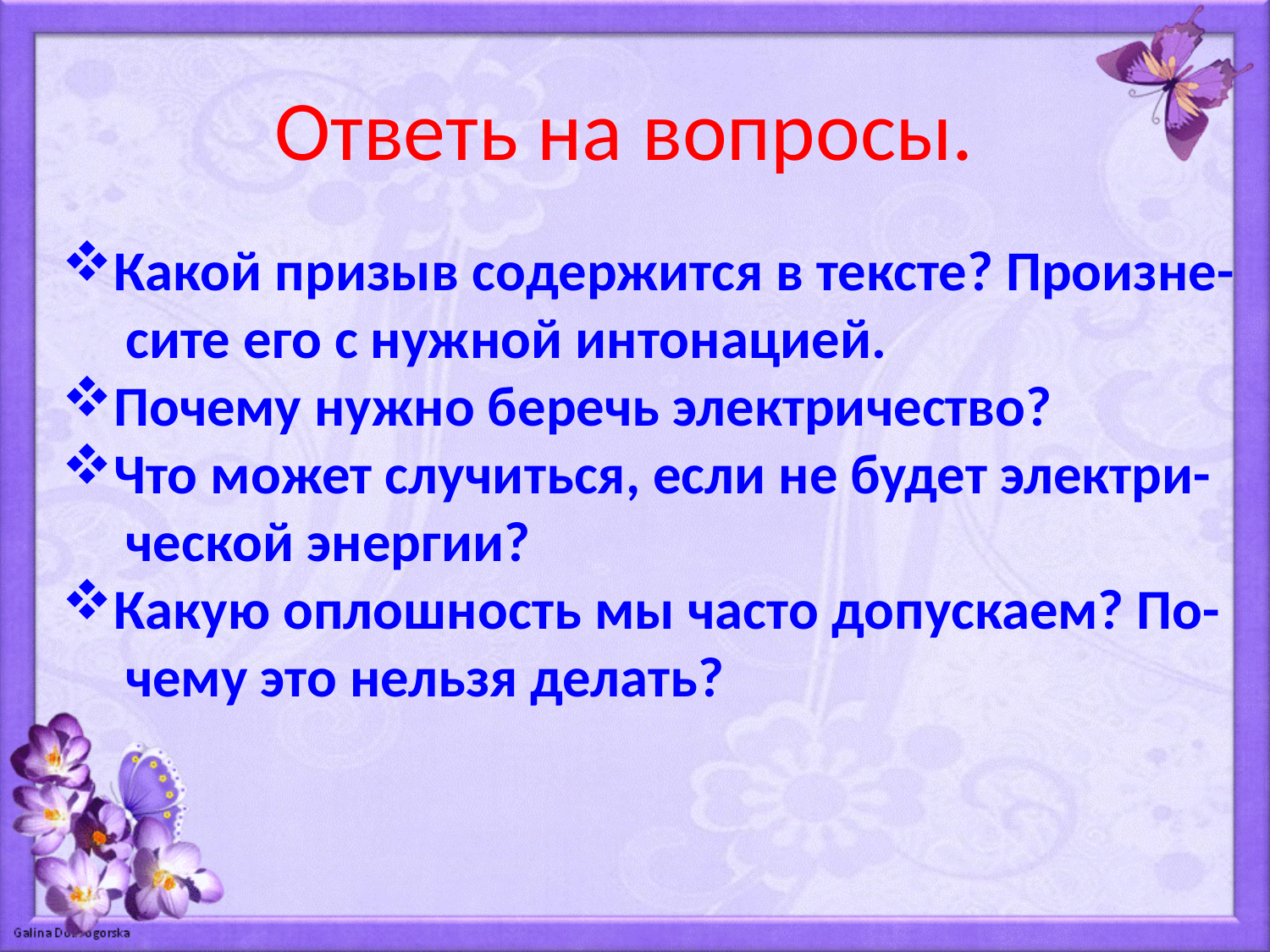

Ответь на вопросы.
Какой призыв содержится в тексте? Произне-
     сите его с нужной интонацией.
Почему нужно беречь электричество?
Что может случиться, если не будет электри-
     ческой энергии?
Какую оплошность мы часто допускаем? По-
     чему это нельзя делать?